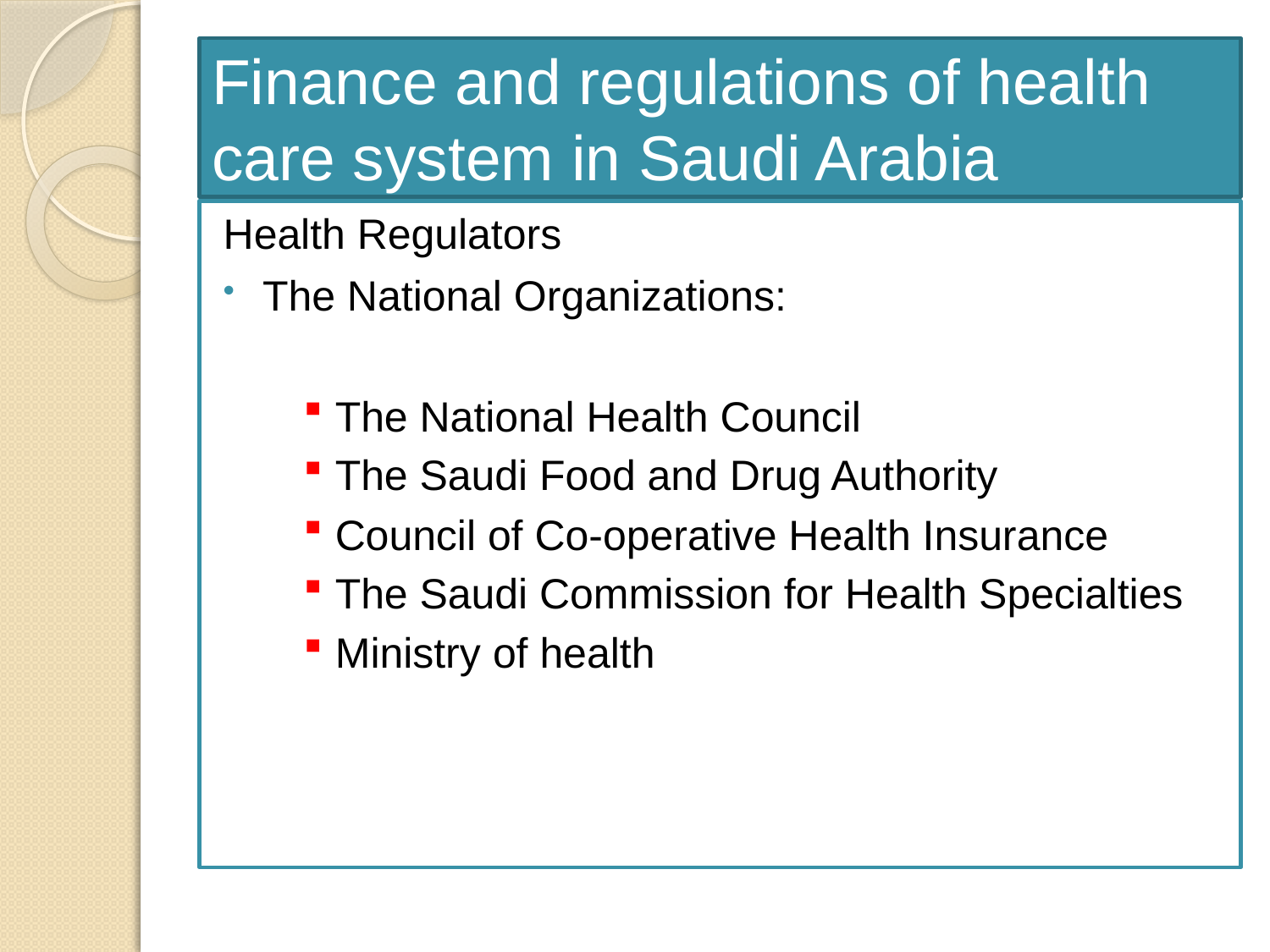

# Finance and regulations of health care system in Saudi Arabia
Health Regulators
The National Organizations:

The National Health Council
The Saudi Food and Drug Authority
Council of Co-operative Health Insurance
The Saudi Commission for Health Specialties
Ministry of health